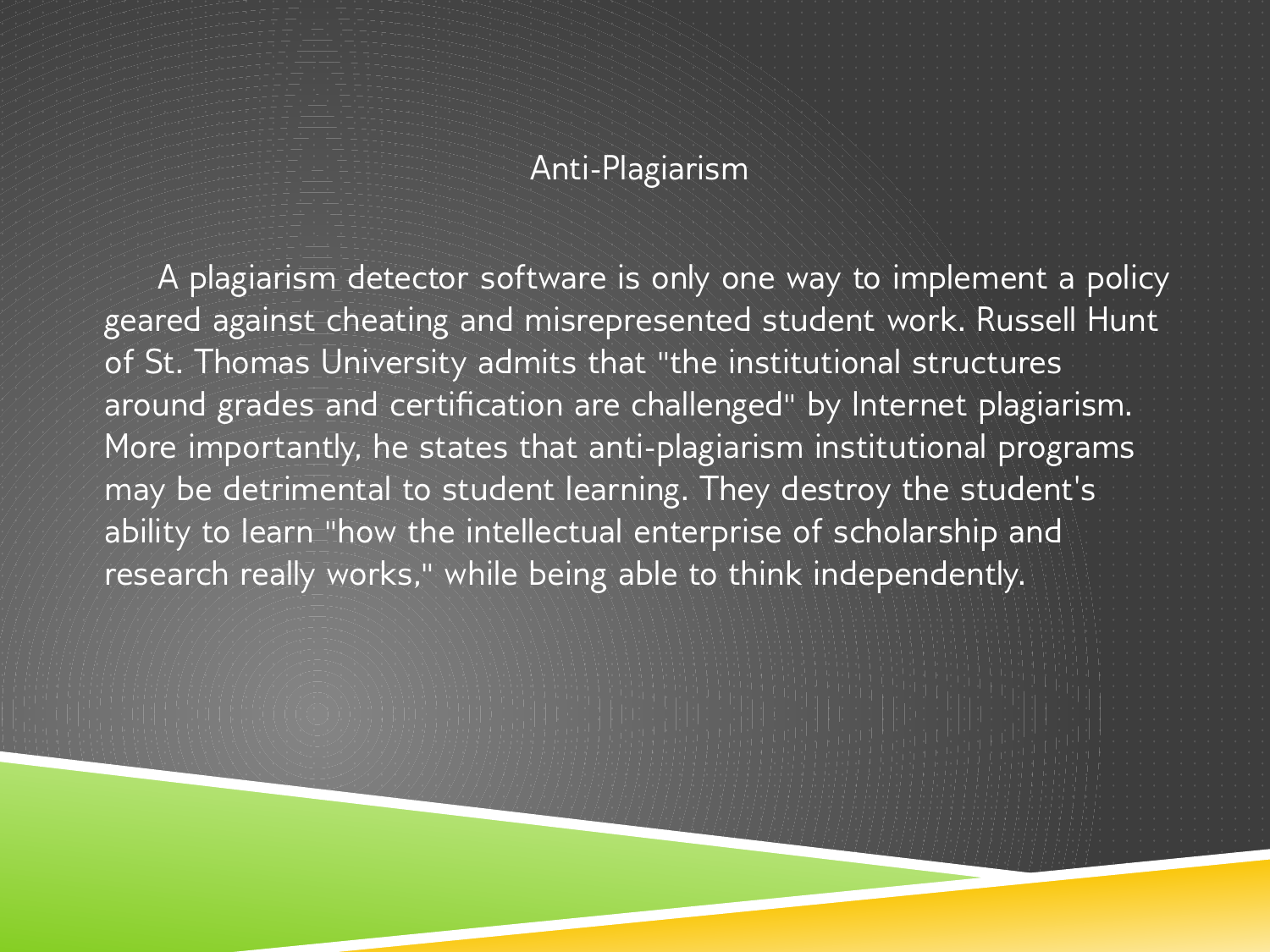

Anti-Plagiarism

     A plagiarism detector software is only one way to implement a policy geared against cheating and misrepresented student work. Russell Hunt of St. Thomas University admits that "the institutional structures around grades and certification are challenged" by Internet plagiarism. More importantly, he states that anti-plagiarism institutional programs may be detrimental to student learning. They destroy the student's ability to learn "how the intellectual enterprise of scholarship and research really works," while being able to think independently.